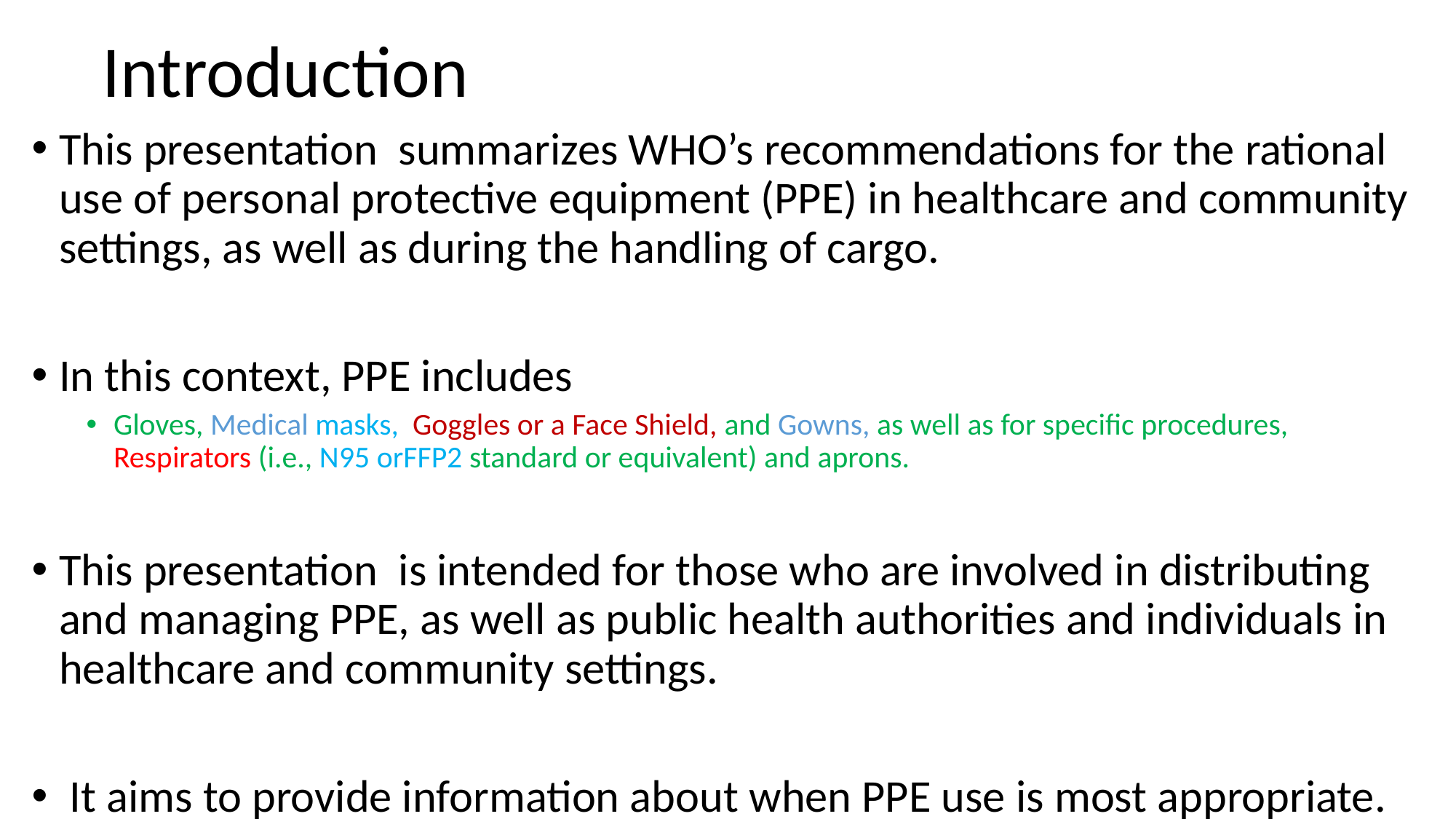

# Introduction
This presentation  summarizes WHO’s recommendations for the rational use of personal protective equipment (PPE) in healthcare and community settings, as well as during the handling of cargo.

In this context, PPE includes
Gloves, Medical masks,  Goggles or a Face Shield, and Gowns, as well as for specific procedures, Respirators (i.e., N95 orFFP2 standard or equivalent) and aprons.

This presentation  is intended for those who are involved in distributing and managing PPE, as well as public health authorities and individuals in healthcare and community settings.

 It aims to provide information about when PPE use is most appropriate.